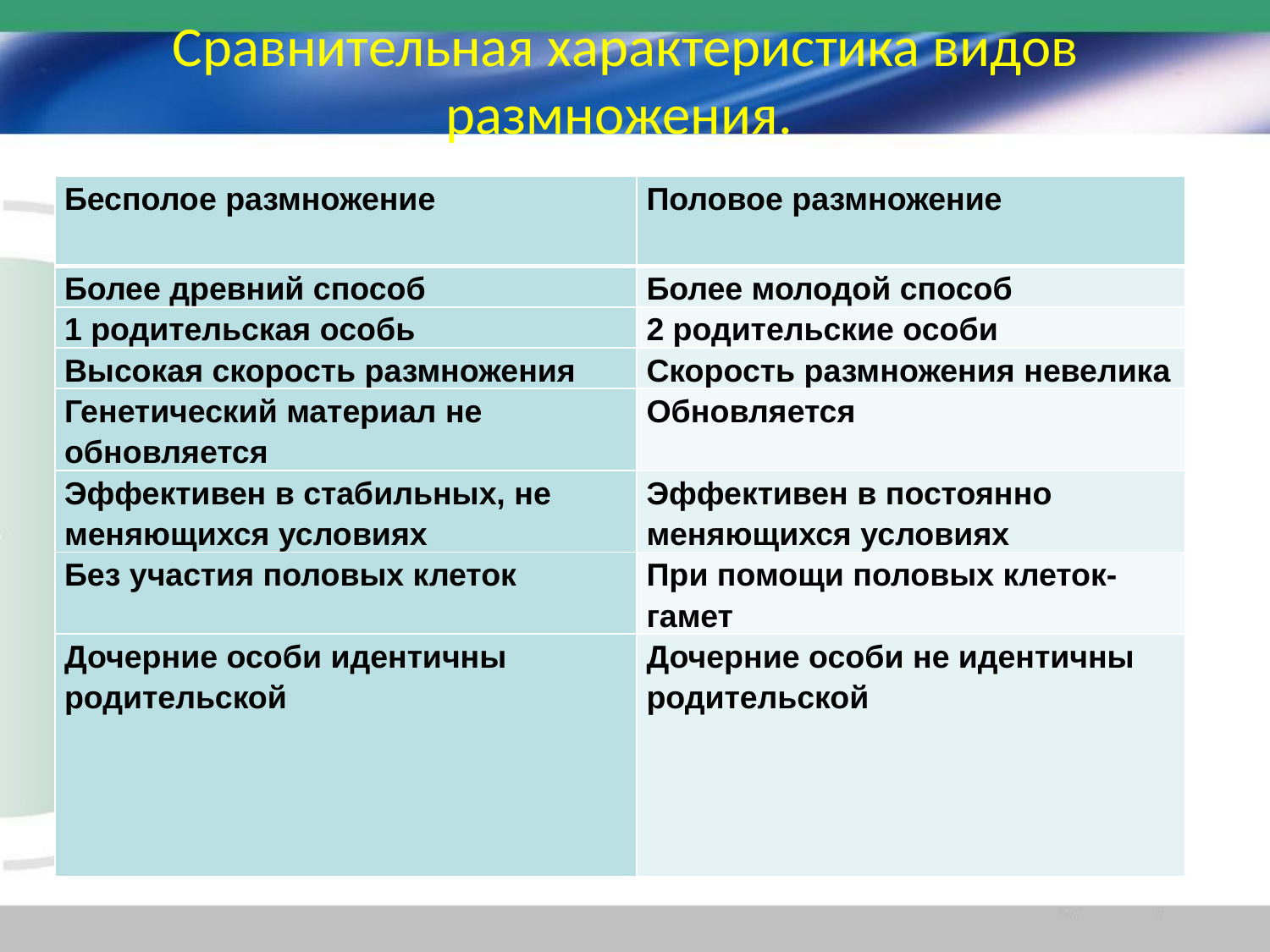

# Сравнительная характеристика видов размножения.
| Бесполое размножение | Половое размножение |
| --- | --- |
| Более древний способ | Более молодой способ |
| 1 родительская особь | 2 родительские особи |
| Высокая скорость размножения | Скорость размножения невелика |
| Генетический материал не обновляется | Обновляется |
| Эффективен в стабильных, не меняющихся условиях | Эффективен в постоянно меняющихся условиях |
| Без участия половых клеток | При помощи половых клеток- гамет |
| Дочерние особи идентичны родительской | Дочерние особи не идентичны родительской |